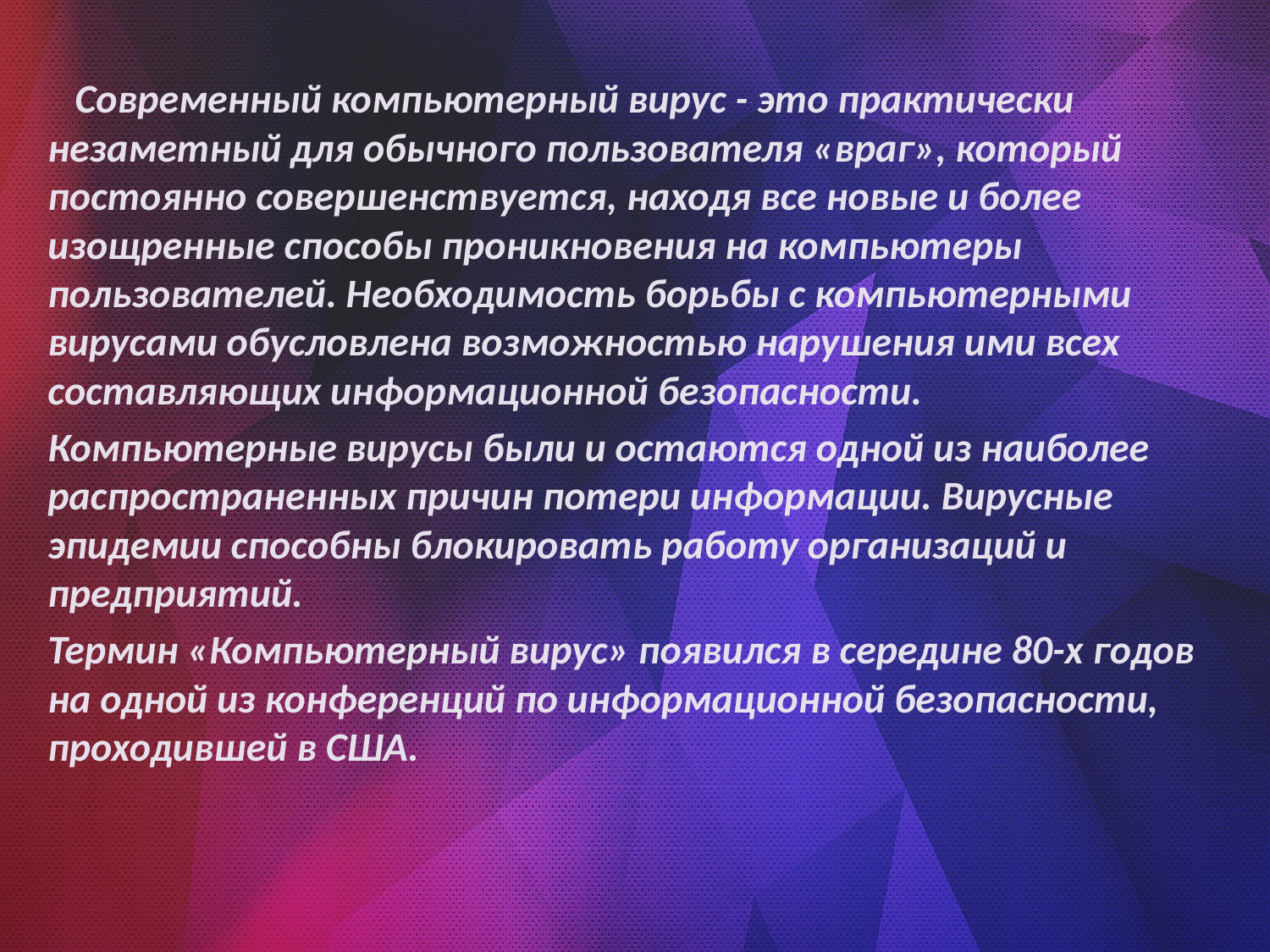

Современный компьютерный вирус - это практически незаметный для обычного пользователя «враг», который постоянно совершенствуется, находя все новые и более изощренные способы проникновения на компьютеры пользователей. Необходимость борьбы с компьютерными вирусами обусловлена возможностью нарушения ими всех составляющих информационной безопасности.
Компьютерные вирусы были и остаются одной из наиболее распространенных причин потери информации. Вирусные эпидемии способны блокировать работу организаций и предприятий.
Термин «Компьютерный вирус» появился в середине 80-х годов на одной из конференций по информационной безопасности, проходившей в США.